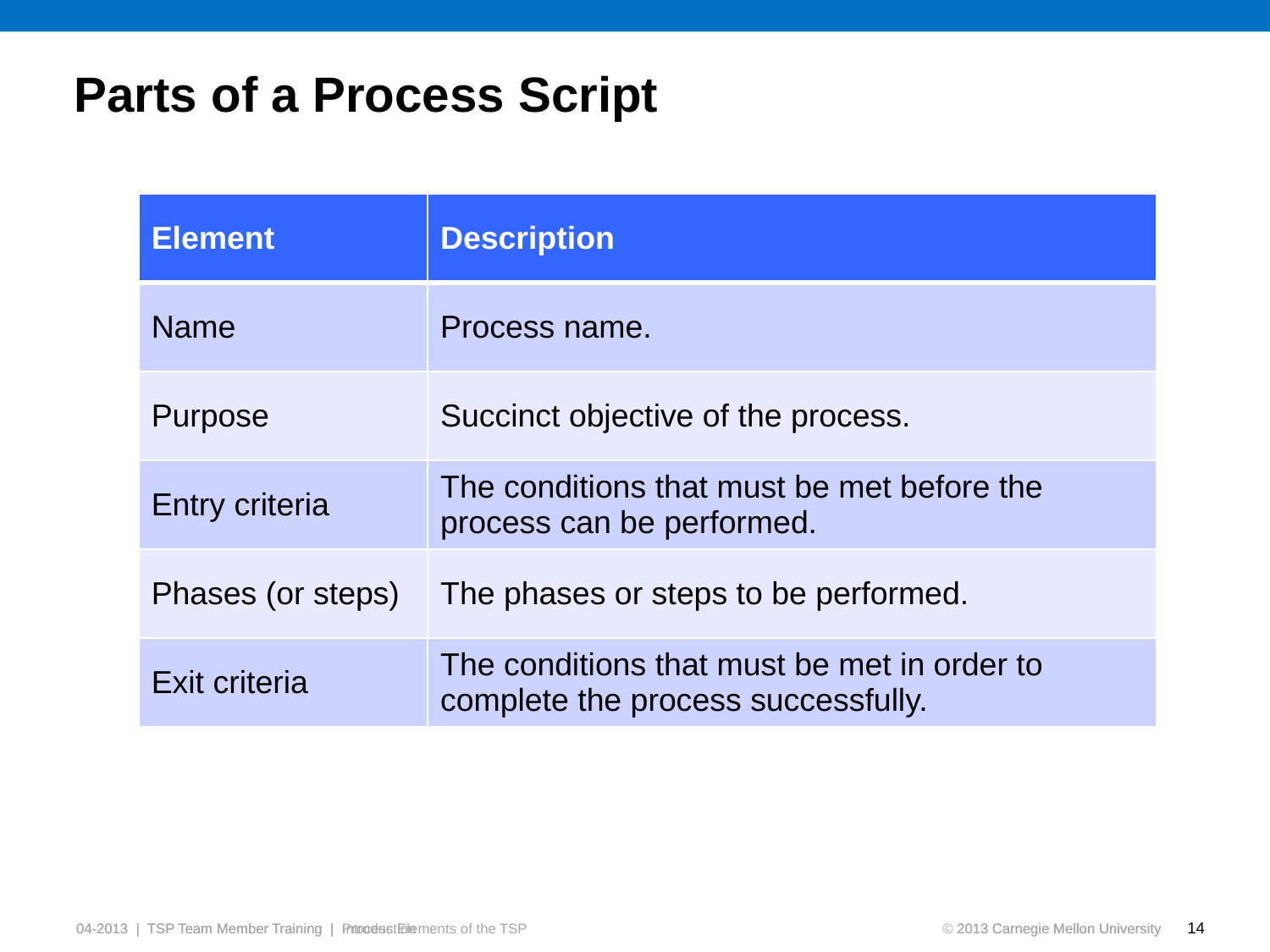

# Parts of a Process Script
| Element | Description |
| --- | --- |
| Name | Process name. |
| Purpose | Succinct objective of the process. |
| Entry criteria | The conditions that must be met before the process can be performed. |
| Phases (or steps) | The phases or steps to be performed. |
| Exit criteria | The conditions that must be met in order to complete the process successfully. |